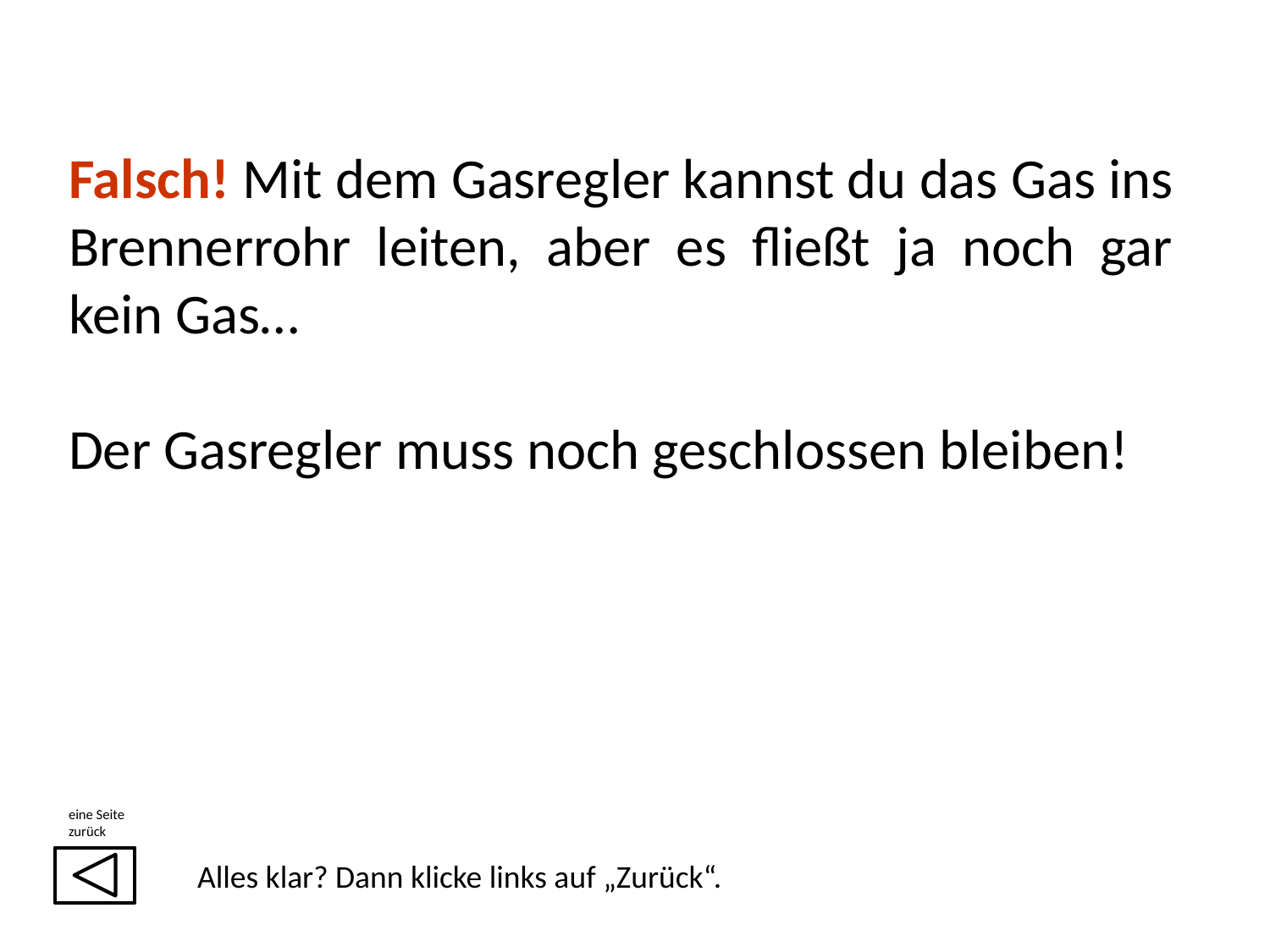

Falsch! Mit dem Gasregler kannst du das Gas ins Brennerrohr leiten, aber es fließt ja noch gar kein Gas…

Der Gasregler muss noch geschlossen bleiben!
eine Seite
zurück

Alles klar? Dann klicke links auf „Zurück“.